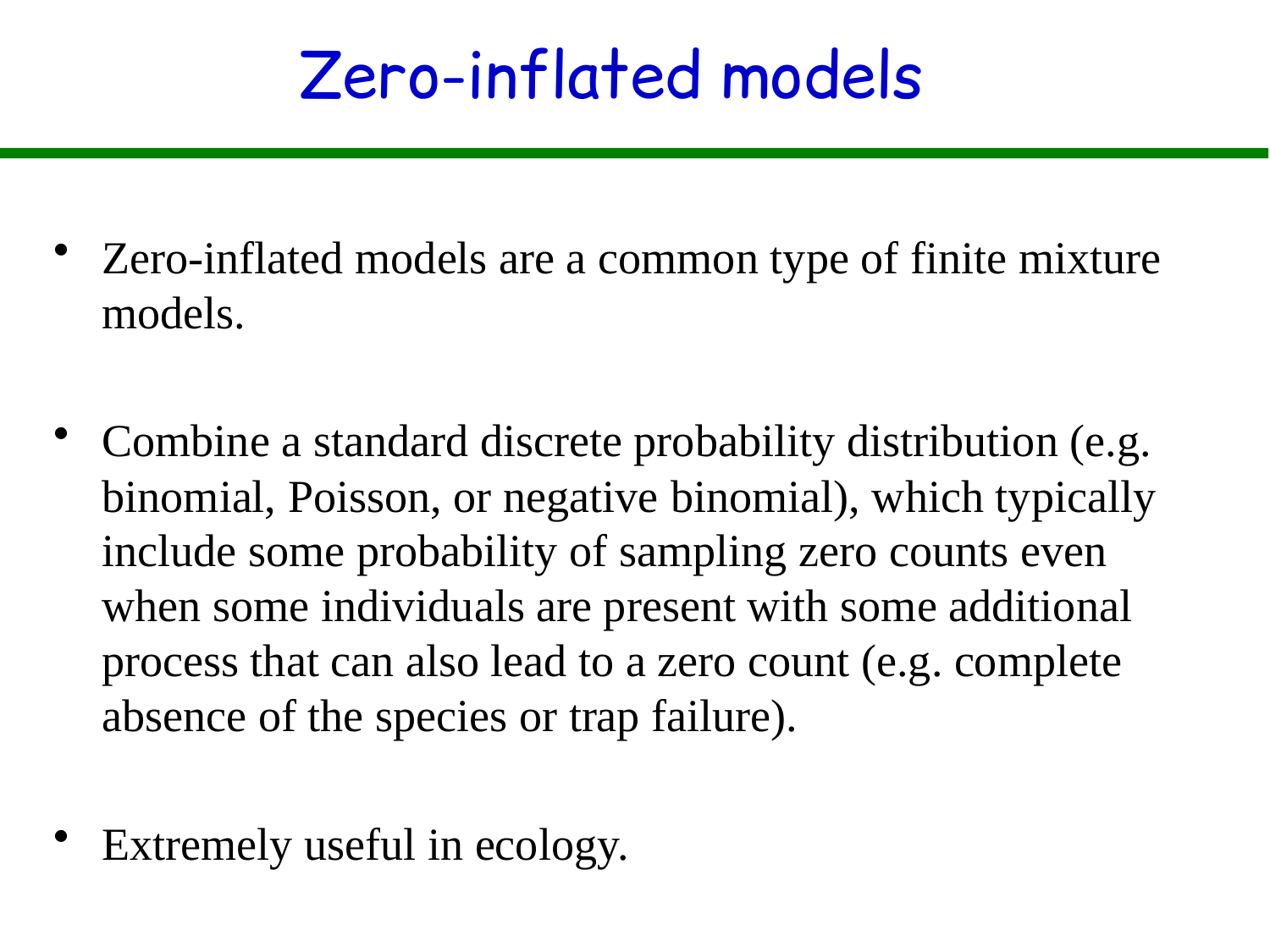

# Zero-inflated models
Zero-inflated models are a common type of finite mixture models.

Combine a standard discrete probability distribution (e.g. binomial, Poisson, or negative binomial), which typically include some probability of sampling zero counts even when some individuals are present with some additional process that can also lead to a zero count (e.g. complete absence of the species or trap failure).

Extremely useful in ecology.